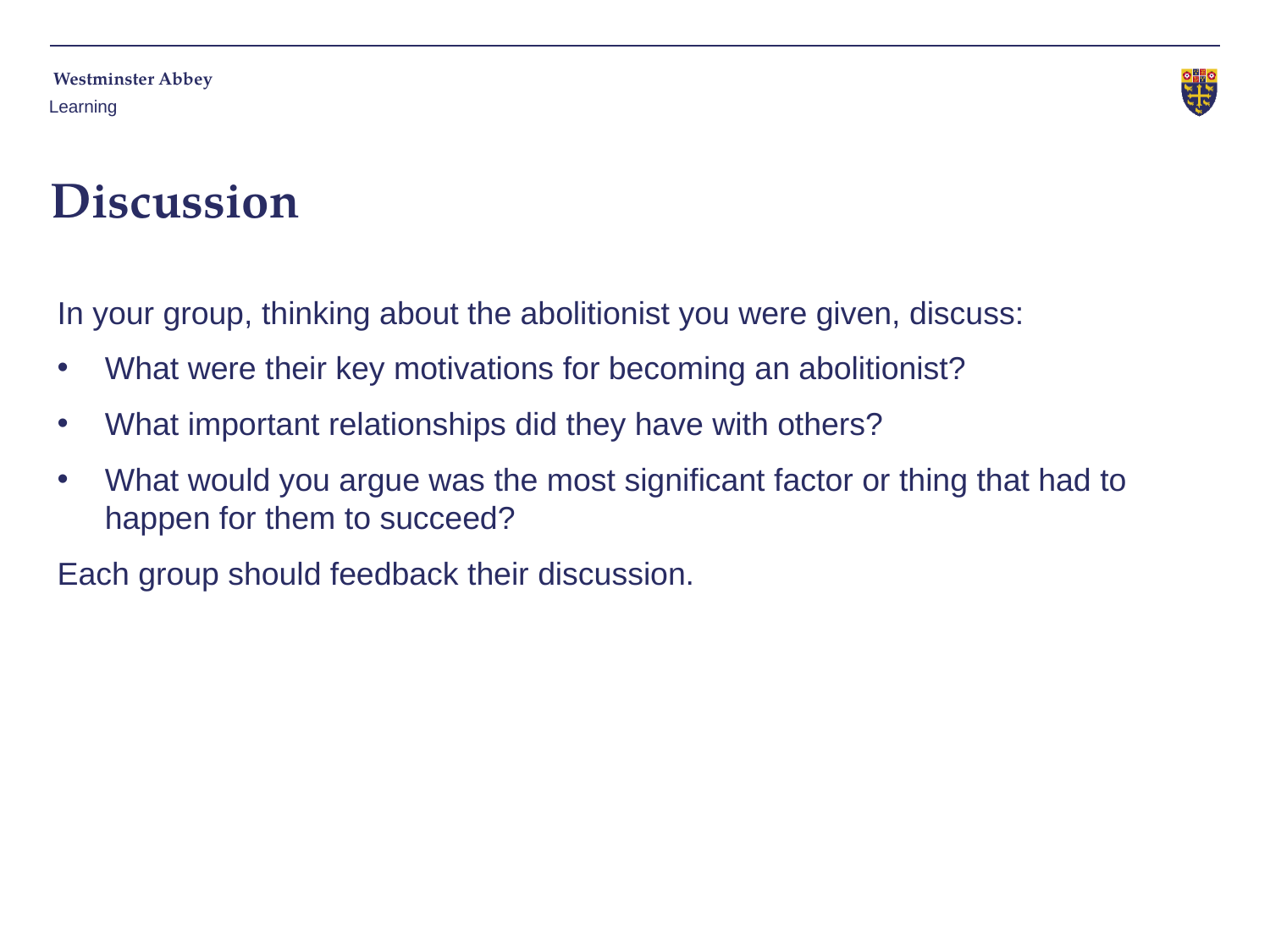

Learning
# Discussion
In your group, thinking about the abolitionist you were given, discuss:
What were their key motivations for becoming an abolitionist?
What important relationships did they have with others?
What would you argue was the most significant factor or thing that had to happen for them to succeed?
Each group should feedback their discussion.